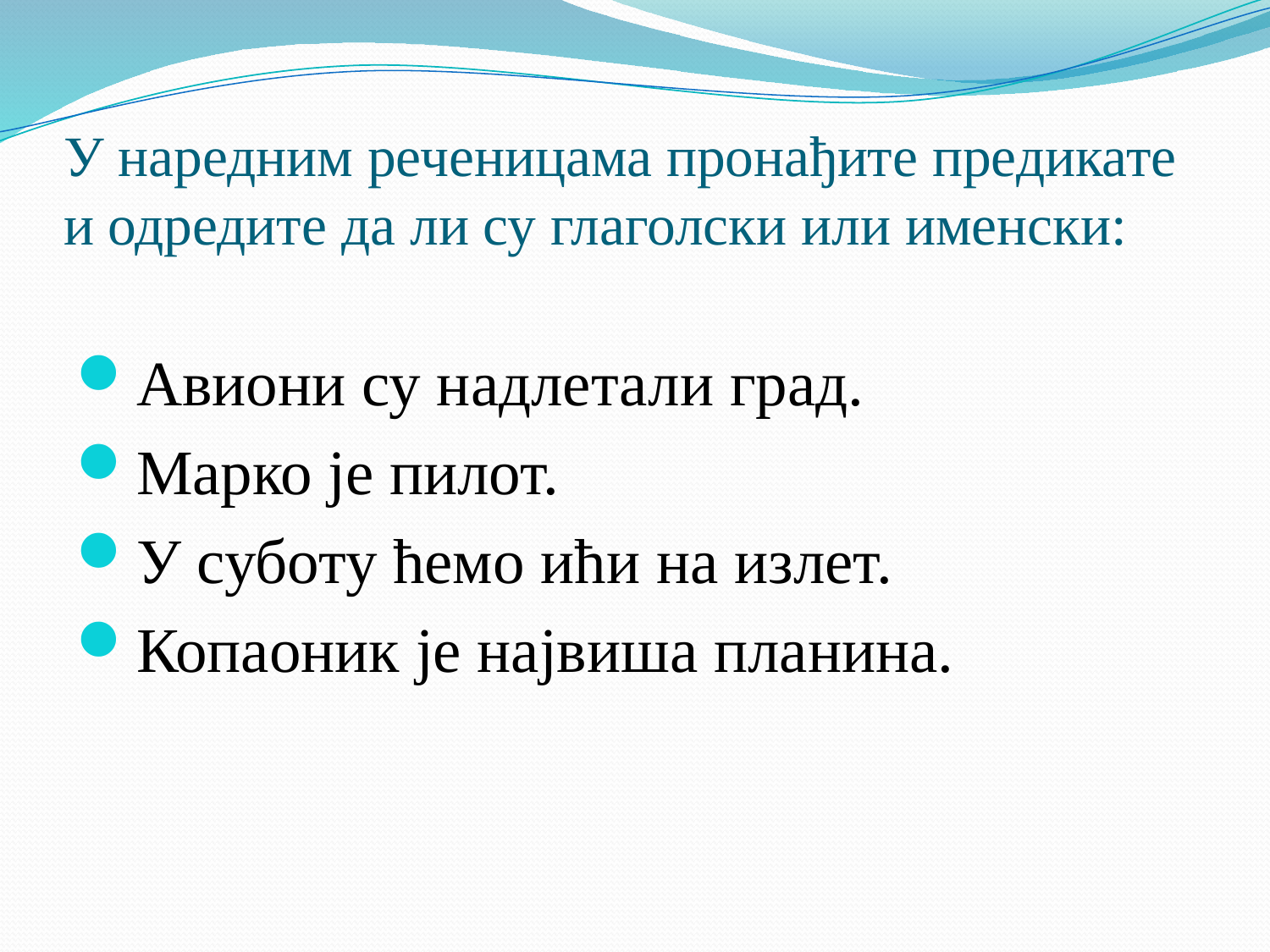

# У наредним реченицама пронађите предикате и одредите да ли су глаголски или именски:

Авиони су надлетали град.
Марко је пилот.
У суботу ћемо ићи на излет.
Копаоник је највиша планина.